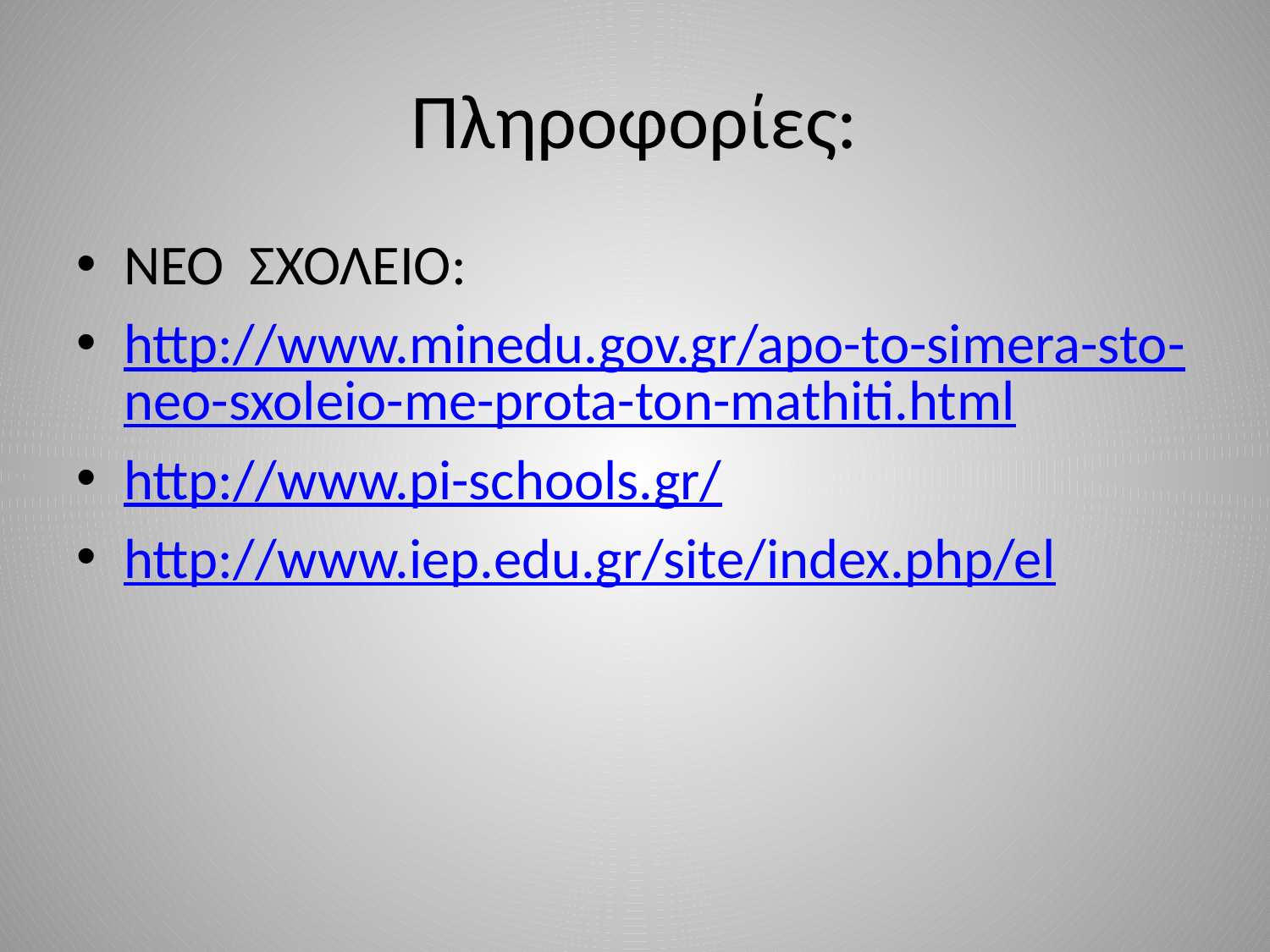

# Πληροφορίες:
NEO  ΣΧΟΛΕΙΟ:
http://www.minedu.gov.gr/apo-to-simera-sto-neo-sxoleio-me-prota-ton-mathiti.html
http://www.pi-schools.gr/
http://www.iep.edu.gr/site/index.php/el